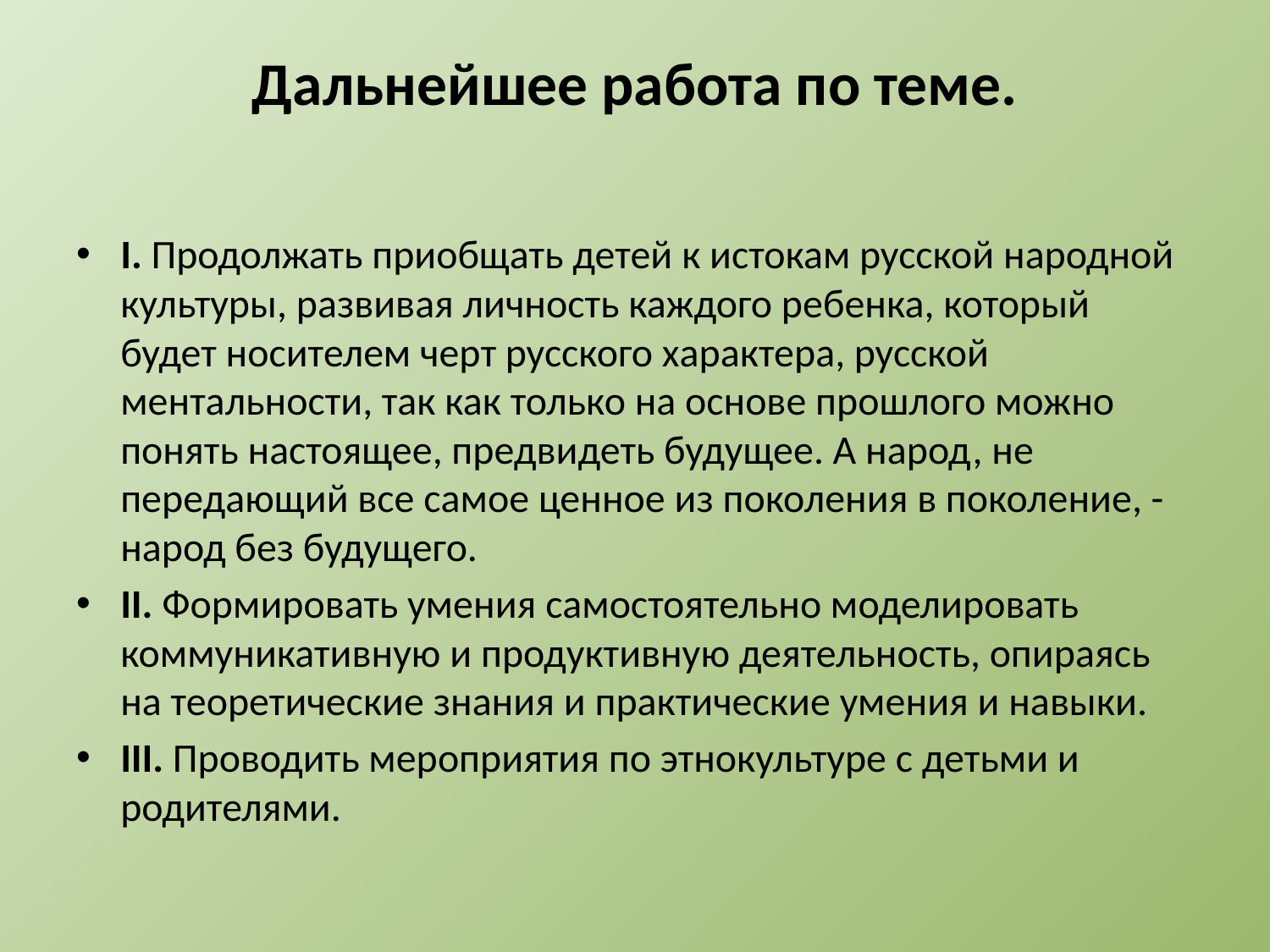

# Дальнейшее работа по теме.
I. Продолжать приобщать детей к истокам русской народной культуры, развивая личность каждого ребенка, который будет носителем черт русского характера, русской ментальности, так как только на основе прошлого можно понять настоящее, предвидеть будущее. А народ, не передающий все самое ценное из поколения в поколение, - народ без будущего.
II. Формировать умения самостоятельно моделировать коммуникативную и продуктивную деятельность, опираясь на теоретические знания и практические умения и навыки.
III. Проводить мероприятия по этнокультуре с детьми и родителями.